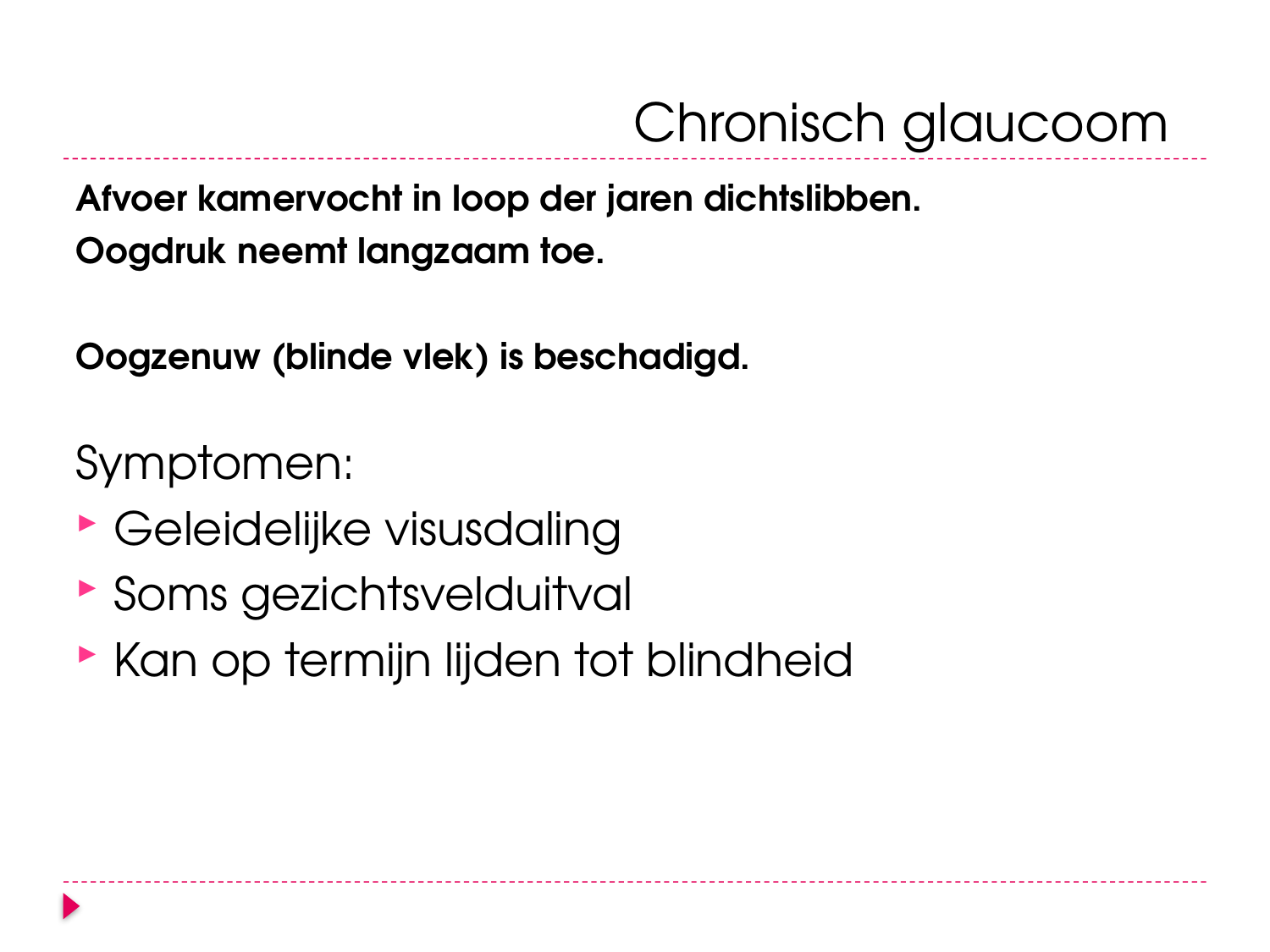

# Chronisch glaucoom
Afvoer kamervocht in loop der jaren dichtslibben.
Oogdruk neemt langzaam toe.

Oogzenuw (blinde vlek) is beschadigd.

Symptomen:
Geleidelijke visusdaling
Soms gezichtsvelduitval
Kan op termijn lijden tot blindheid